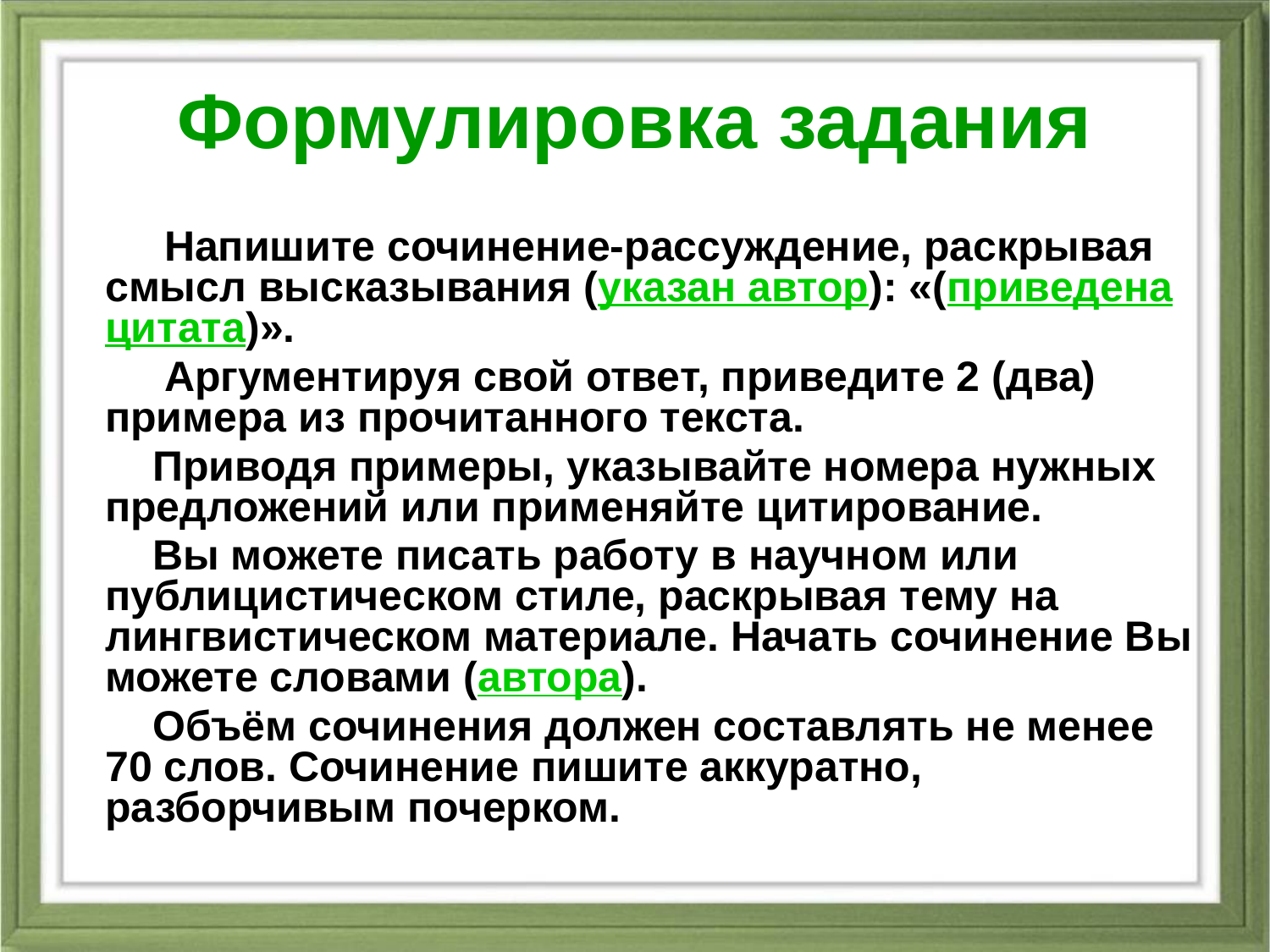

# Формулировка задания
         Напишите сочинение-рассуждение, раскрывая смысл высказывания (указан автор): «(приведена цитата)».
         Аргументируя свой ответ, приведите 2 (два) примера из прочитанного текста.
        Приводя примеры, указывайте номера нужных предложений или применяйте цитирование.
        Вы можете писать работу в научном или публицистическом стиле, раскрывая тему на лингвистическом материале. Начать сочинение Вы можете словами (автора).
        Объём сочинения должен составлять не менее 70 слов. Сочинение пишите аккуратно, разборчивым почерком.